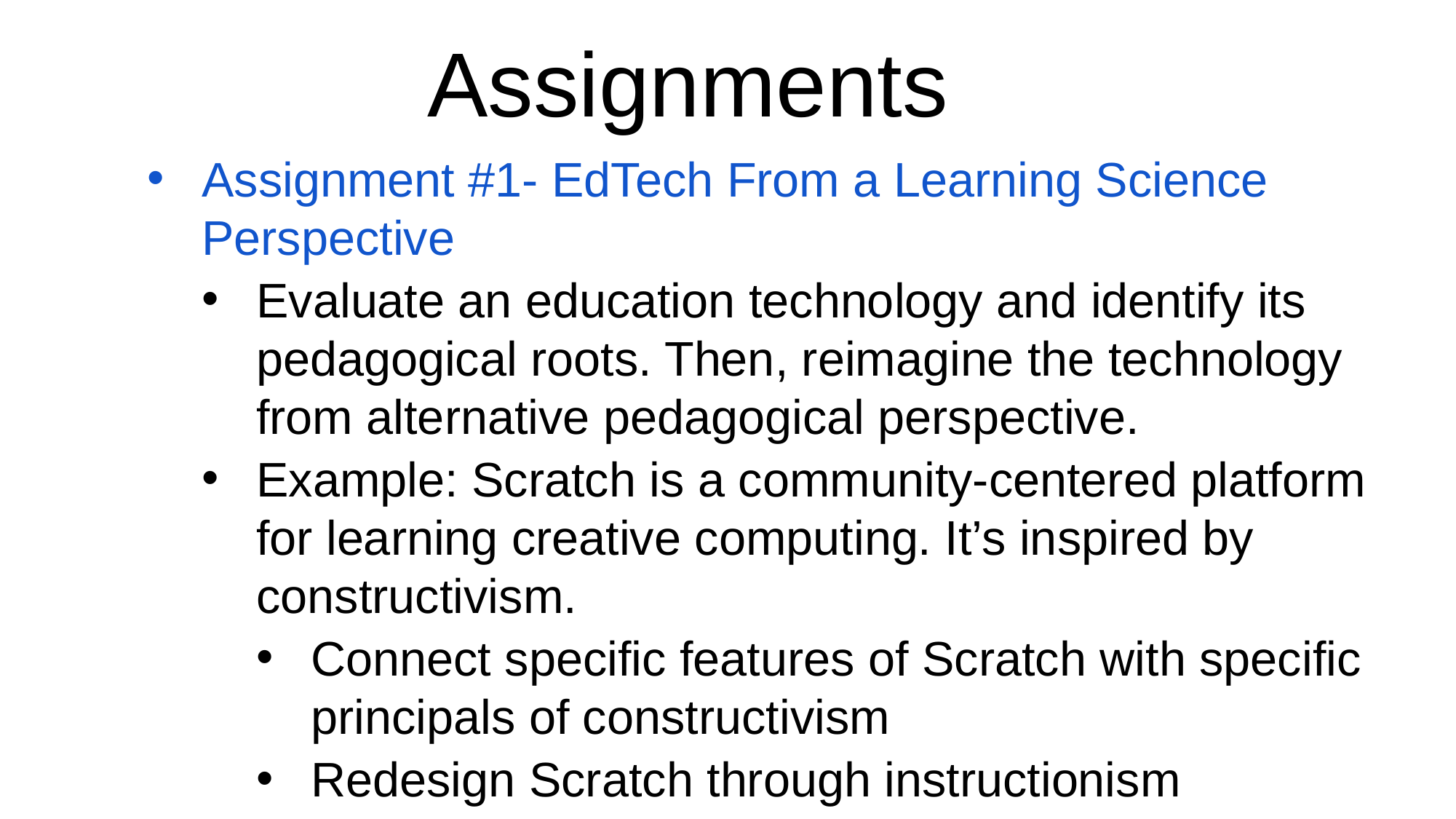

Assignments
Assignment #1- EdTech From a Learning Science Perspective
Evaluate an education technology and identify its pedagogical roots. Then, reimagine the technology from alternative pedagogical perspective.
Example: Scratch is a community-centered platform for learning creative computing. It’s inspired by constructivism.
Connect specific features of Scratch with specific principals of constructivism
Redesign Scratch through instructionism